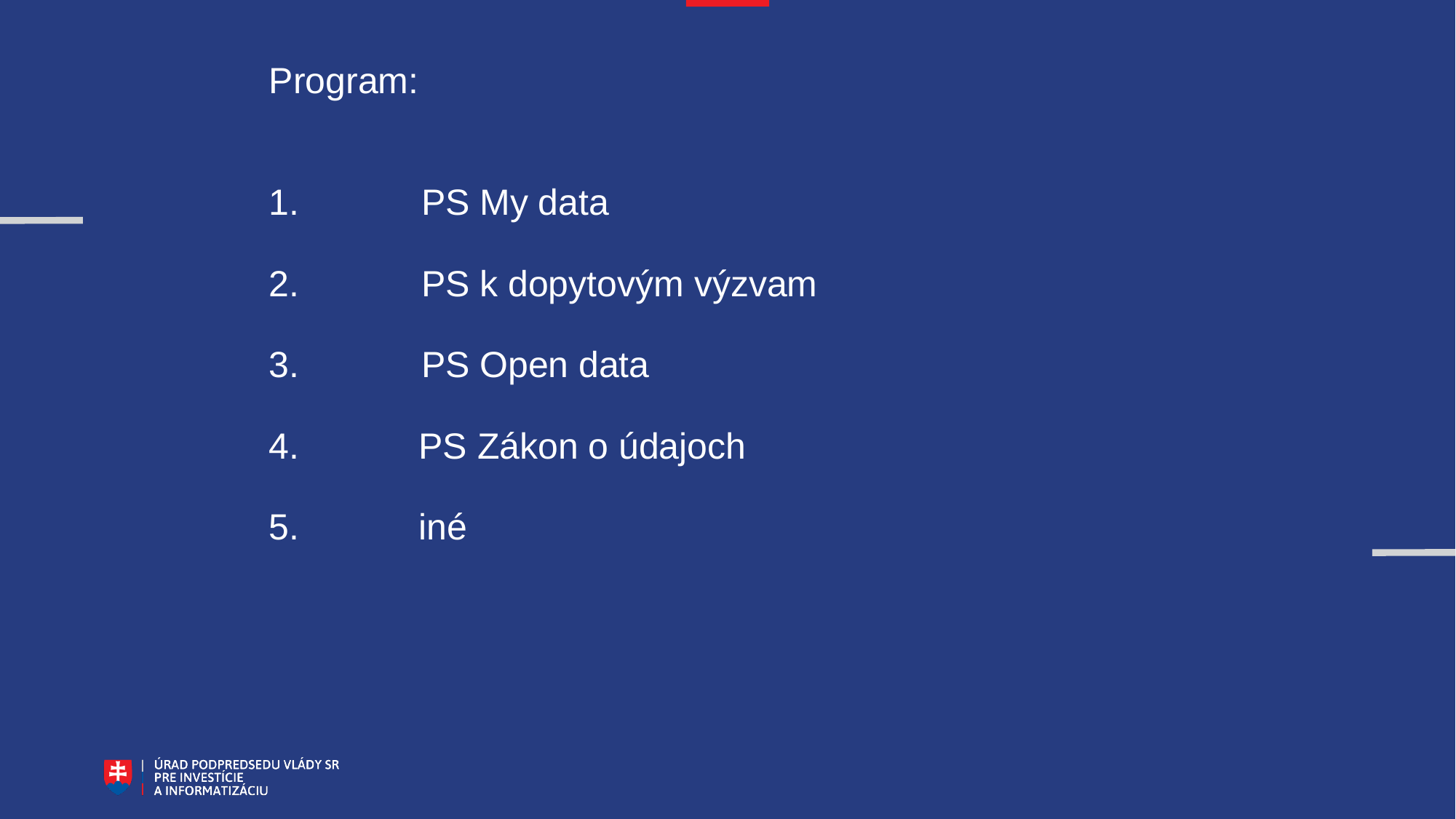

Program:

1.            PS My data

2.            PS k dopytovým výzvam

3.            PS Open data

4. 	    PS Zákon o údajoch

5.	    iné
Oblasť s najväčšou pridanou hodnotou: